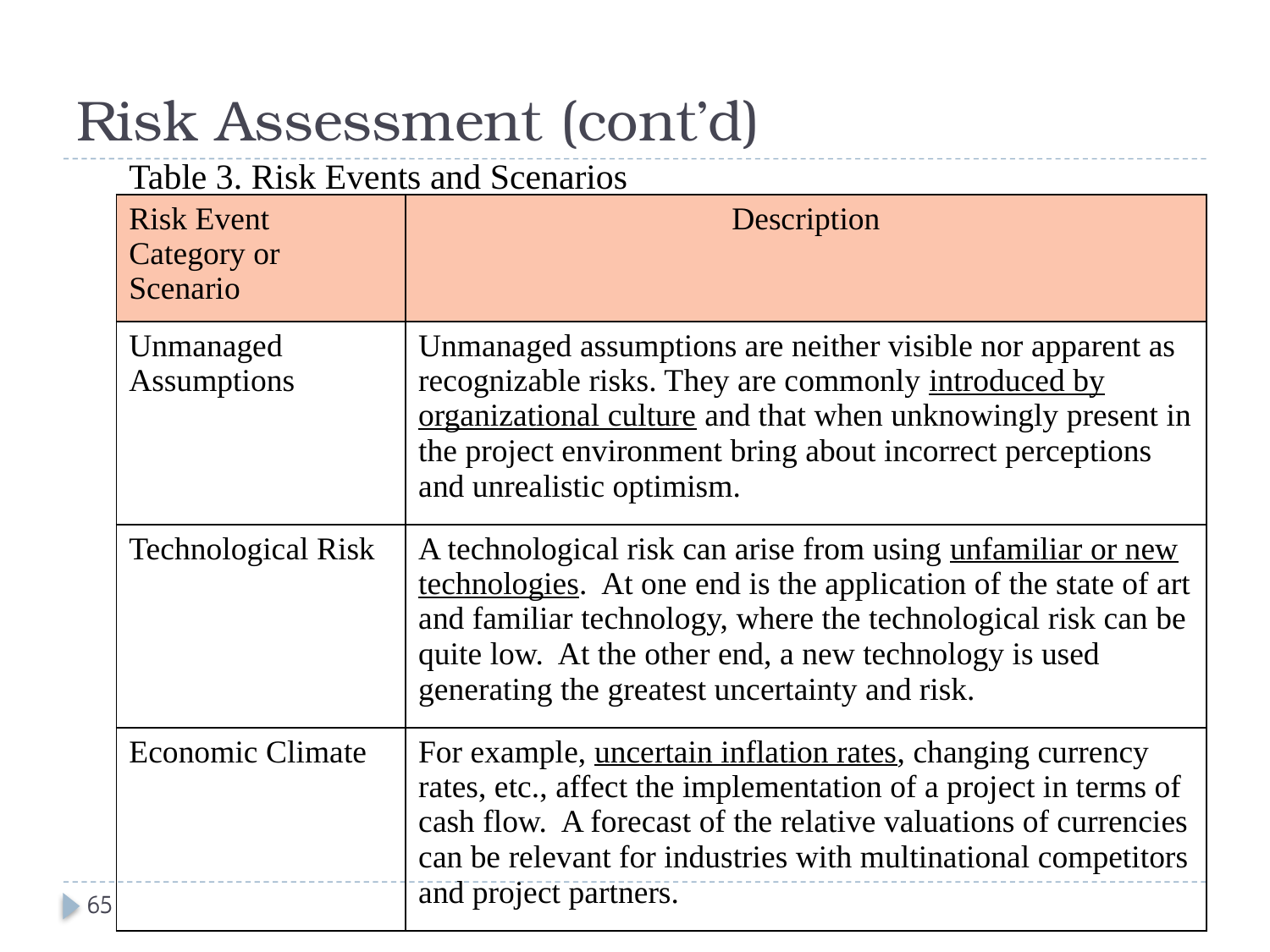

# Risk Assessment (cont’d)
Table 3. Risk Events and Scenarios
| Risk Event Category or Scenario | Description |
| --- | --- |
| Unmanaged Assumptions | Unmanaged assumptions are neither visible nor apparent as recognizable risks. They are commonly introduced by organizational culture and that when unknowingly present in the project environment bring about incorrect perceptions and unrealistic optimism. |
| Technological Risk | A technological risk can arise from using unfamiliar or new technologies. At one end is the application of the state of art and familiar technology, where the technological risk can be quite low. At the other end, a new technology is used generating the greatest uncertainty and risk. |
| Economic Climate | For example, uncertain inflation rates, changing currency rates, etc., affect the implementation of a project in terms of cash flow. A forecast of the relative valuations of currencies can be relevant for industries with multinational competitors and project partners. |
65